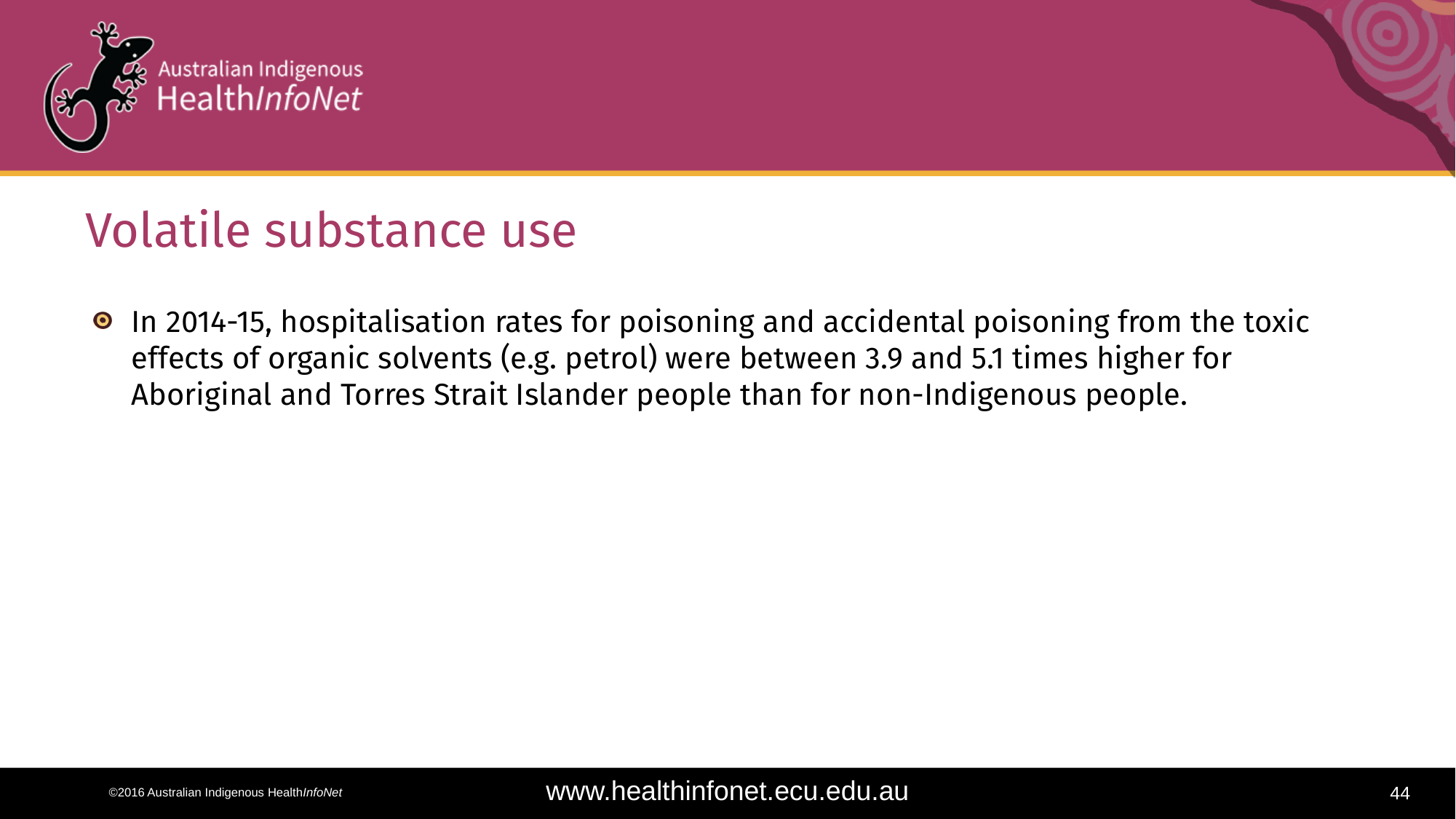

# Volatile substance use
In 2014-15, hospitalisation rates for poisoning and accidental poisoning from the toxic effects of organic solvents (e.g. petrol) were between 3.9 and 5.1 times higher for Aboriginal and Torres Strait Islander people than for non-Indigenous people.